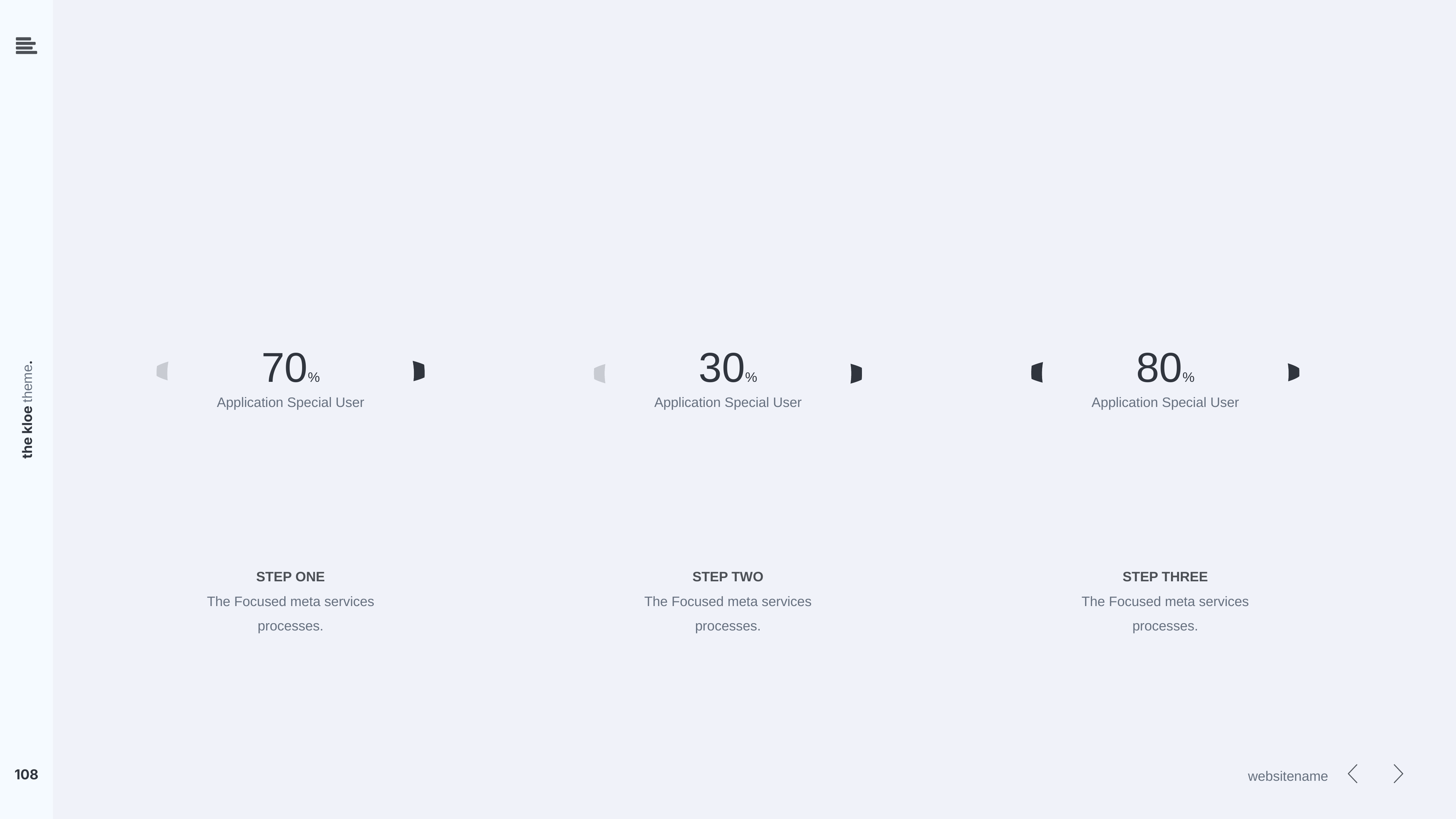

70%
Application Special User
30%
Application Special User
80%
Application Special User
STEP ONE
The Focused meta services processes.
STEP TWO
The Focused meta services processes.
STEP THREE
The Focused meta services processes.
108